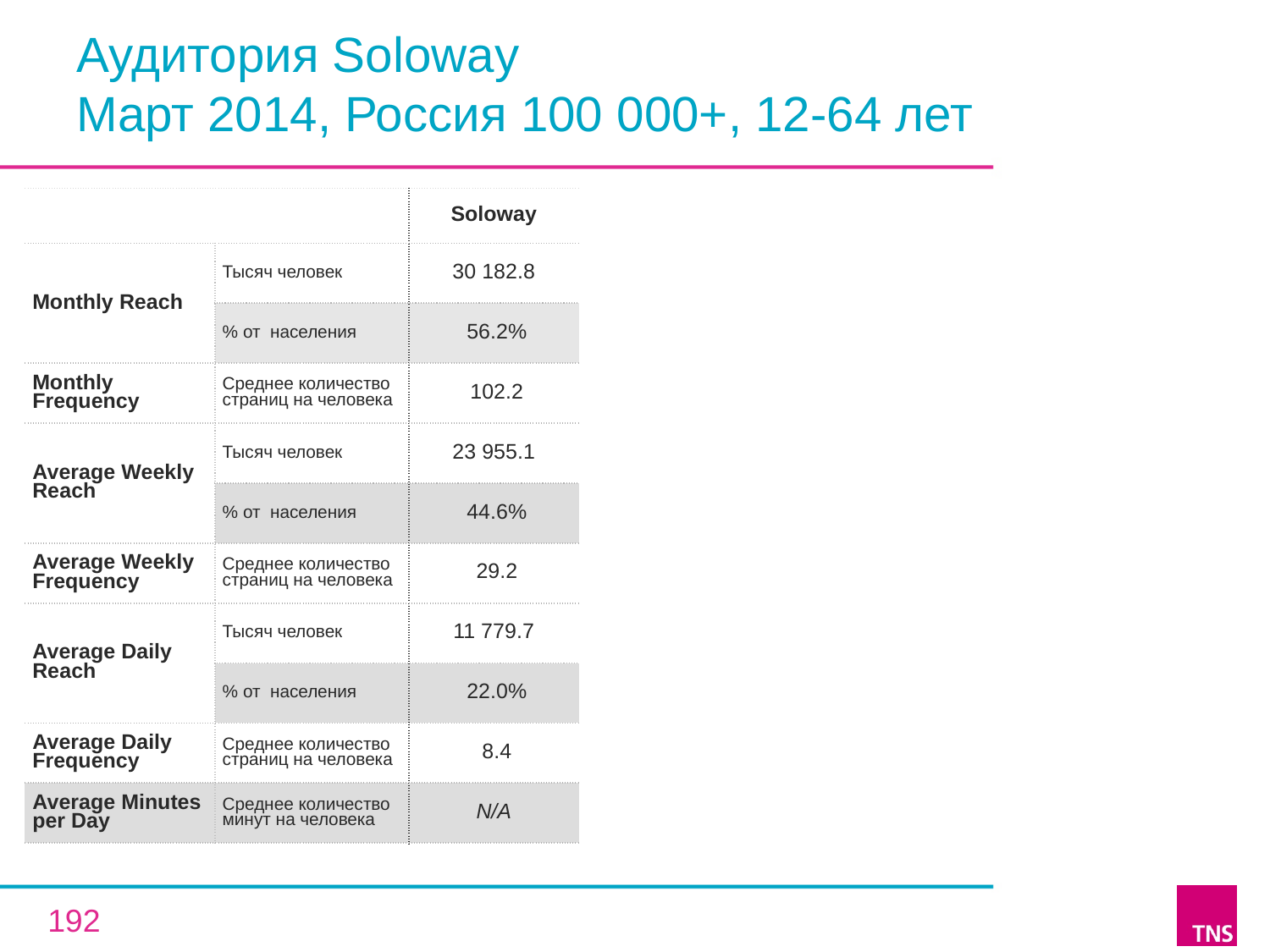

# Аудитория Soloway Март 2014, Россия 100 000+, 12-64 лет
|  |  | Soloway |
| --- | --- | --- |
| Monthly Reach | Тысяч человек | 30 182.8 |
|  | % от населения | 56.2% |
| Monthly Frequency | Среднее количество страниц на человека | 102.2 |
| Average Weekly Reach | Тысяч человек | 23 955.1 |
|  | % от населения | 44.6% |
| Average Weekly Frequency | Среднее количество страниц на человека | 29.2 |
| Average Daily Reach | Тысяч человек | 11 779.7 |
|  | % от населения | 22.0% |
| Average Daily Frequency | Среднее количество страниц на человека | 8.4 |
| Average Minutes per Day | Среднее количество минут на человека | N/A |

192